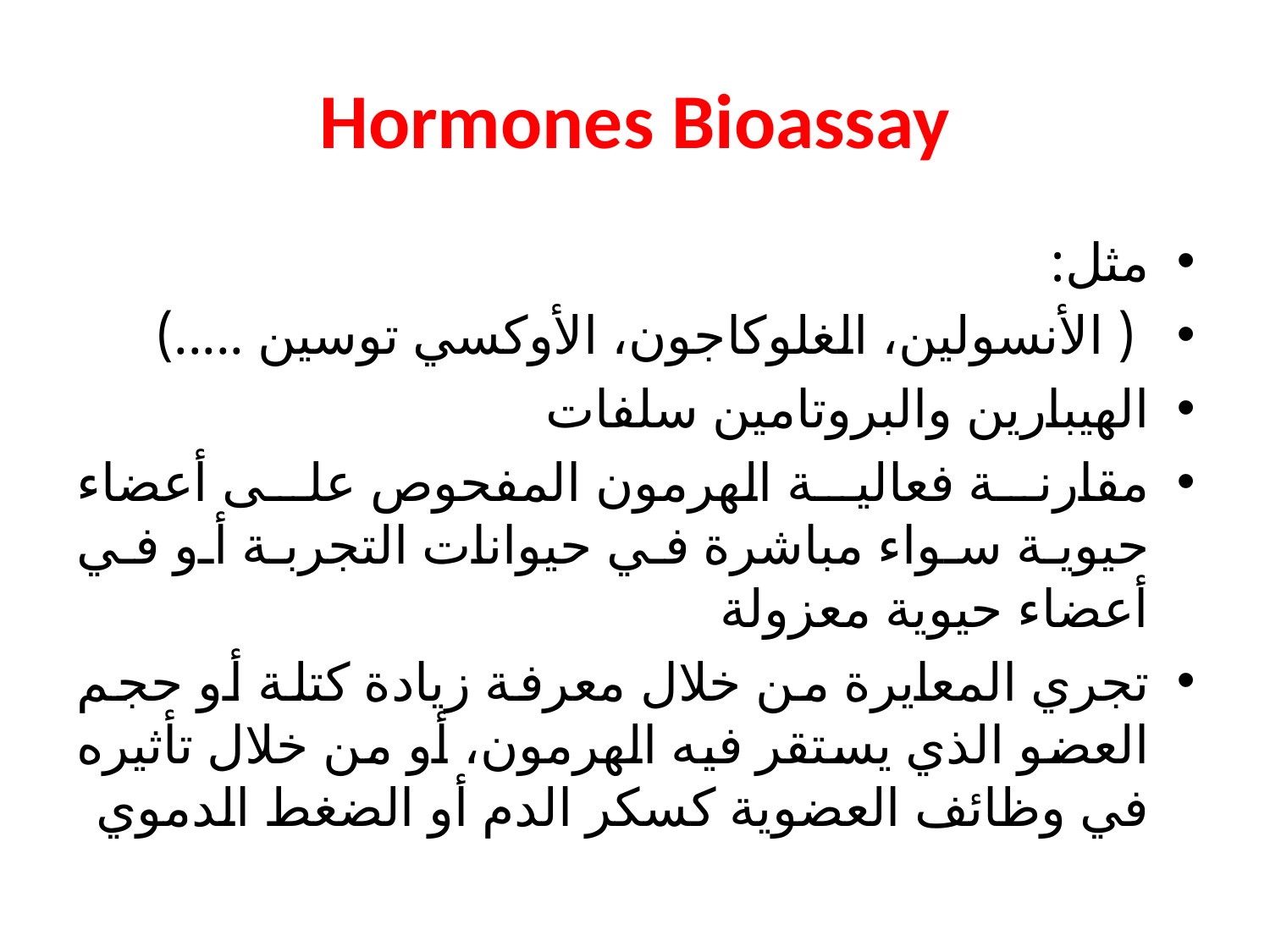

# Hormones Bioassay
مثل:
 ( الأنسولين، الغلوكاجون، الأوكسي توسين .....)
الهيبارين والبروتامين سلفات
مقارنة فعالية الهرمون المفحوص على أعضاء حيوية سواء مباشرة في حيوانات التجربة أو في أعضاء حيوية معزولة
تجري المعايرة من خلال معرفة زيادة كتلة أو حجم العضو الذي يستقر فيه الهرمون، أو من خلال تأثيره في وظائف العضوية كسكر الدم أو الضغط الدموي